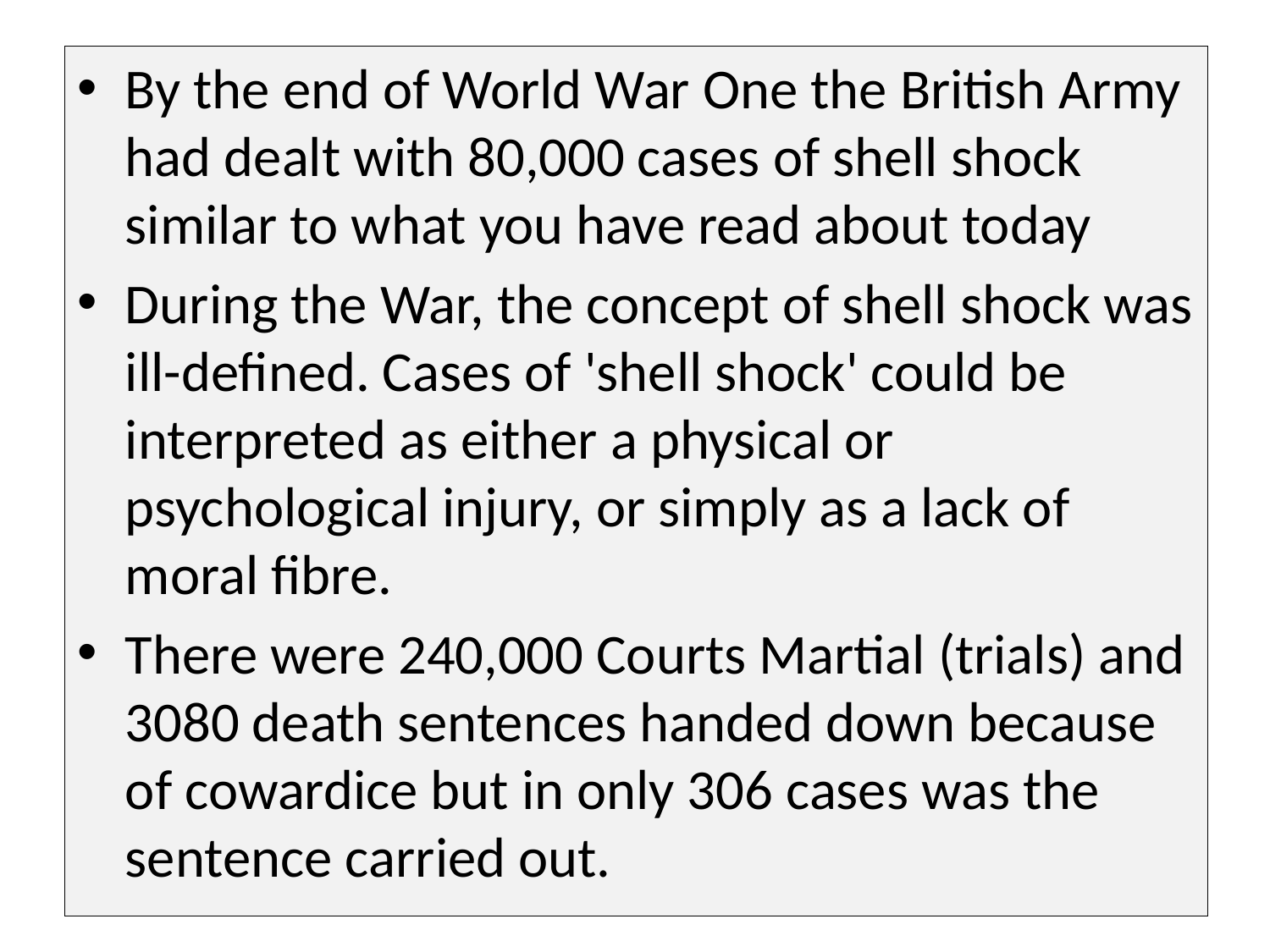

By the end of World War One the British Army had dealt with 80,000 cases of shell shock similar to what you have read about today
During the War, the concept of shell shock was ill-defined. Cases of 'shell shock' could be interpreted as either a physical or psychological injury, or simply as a lack of moral fibre.
There were 240,000 Courts Martial (trials) and 3080 death sentences handed down because of cowardice but in only 306 cases was the sentence carried out.